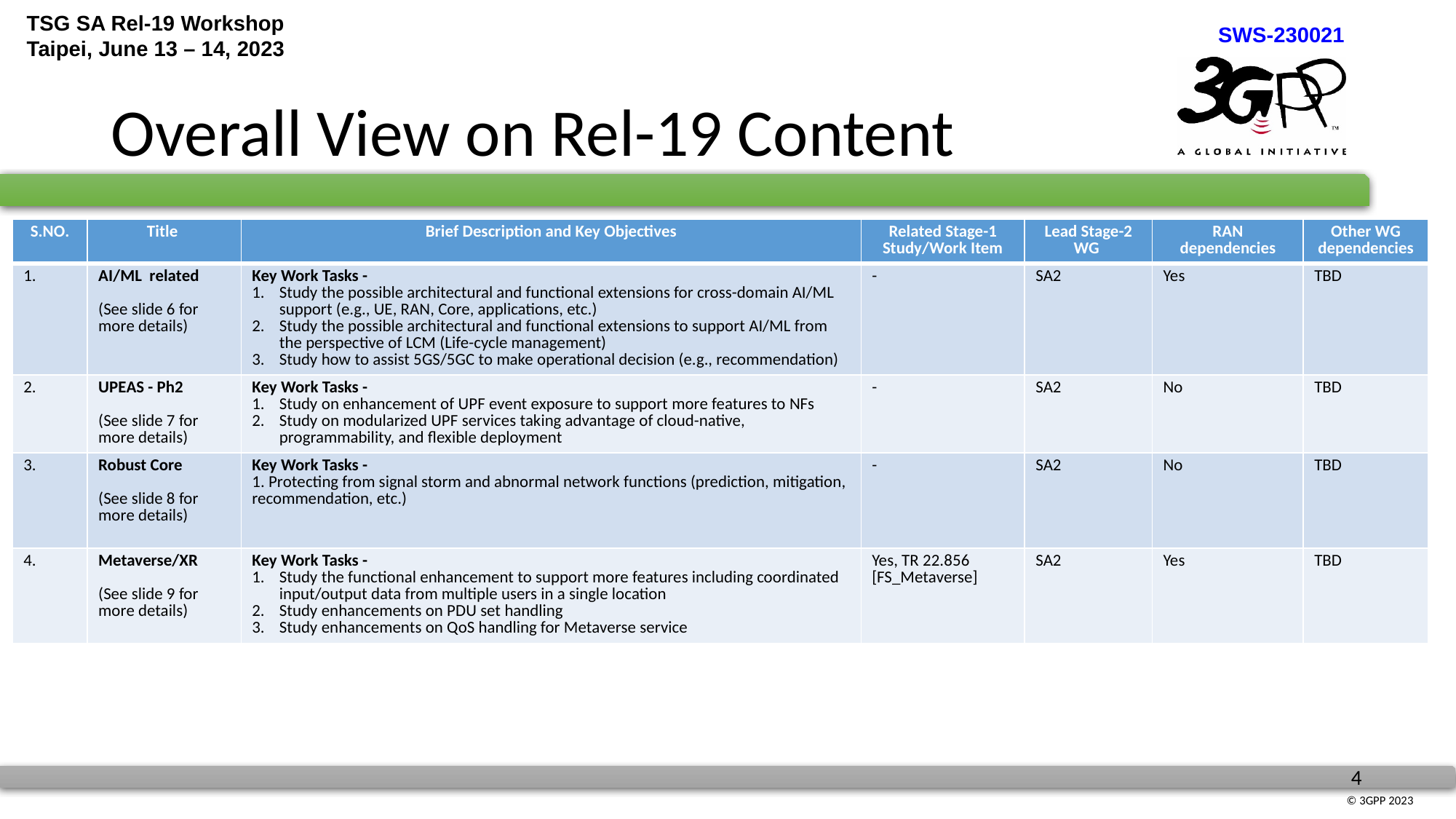

# Overall View on Rel-19 Content
| S.NO. | Title | Brief Description and Key Objectives | Related Stage-1 Study/Work Item | Lead Stage-2 WG | RAN dependencies | Other WG dependencies |
| --- | --- | --- | --- | --- | --- | --- |
| 1. | AI/ML related (See slide 6 for more details) | Key Work Tasks - Study the possible architectural and functional extensions for cross-domain AI/ML support (e.g., UE, RAN, Core, applications, etc.) Study the possible architectural and functional extensions to support AI/ML from the perspective of LCM (Life-cycle management) Study how to assist 5GS/5GC to make operational decision (e.g., recommendation) | - | SA2 | Yes | TBD |
| 2. | UPEAS - Ph2 (See slide 7 for more details) | Key Work Tasks - Study on enhancement of UPF event exposure to support more features to NFs Study on modularized UPF services taking advantage of cloud-native, programmability, and flexible deployment | - | SA2 | No | TBD |
| 3. | Robust Core (See slide 8 for more details) | Key Work Tasks - 1. Protecting from signal storm and abnormal network functions (prediction, mitigation, recommendation, etc.) | - | SA2 | No | TBD |
| 4. | Metaverse/XR (See slide 9 for more details) | Key Work Tasks - Study the functional enhancement to support more features including coordinated input/output data from multiple users in a single location Study enhancements on PDU set handling Study enhancements on QoS handling for Metaverse service | Yes, TR 22.856 [FS\_Metaverse] | SA2 | Yes | TBD |